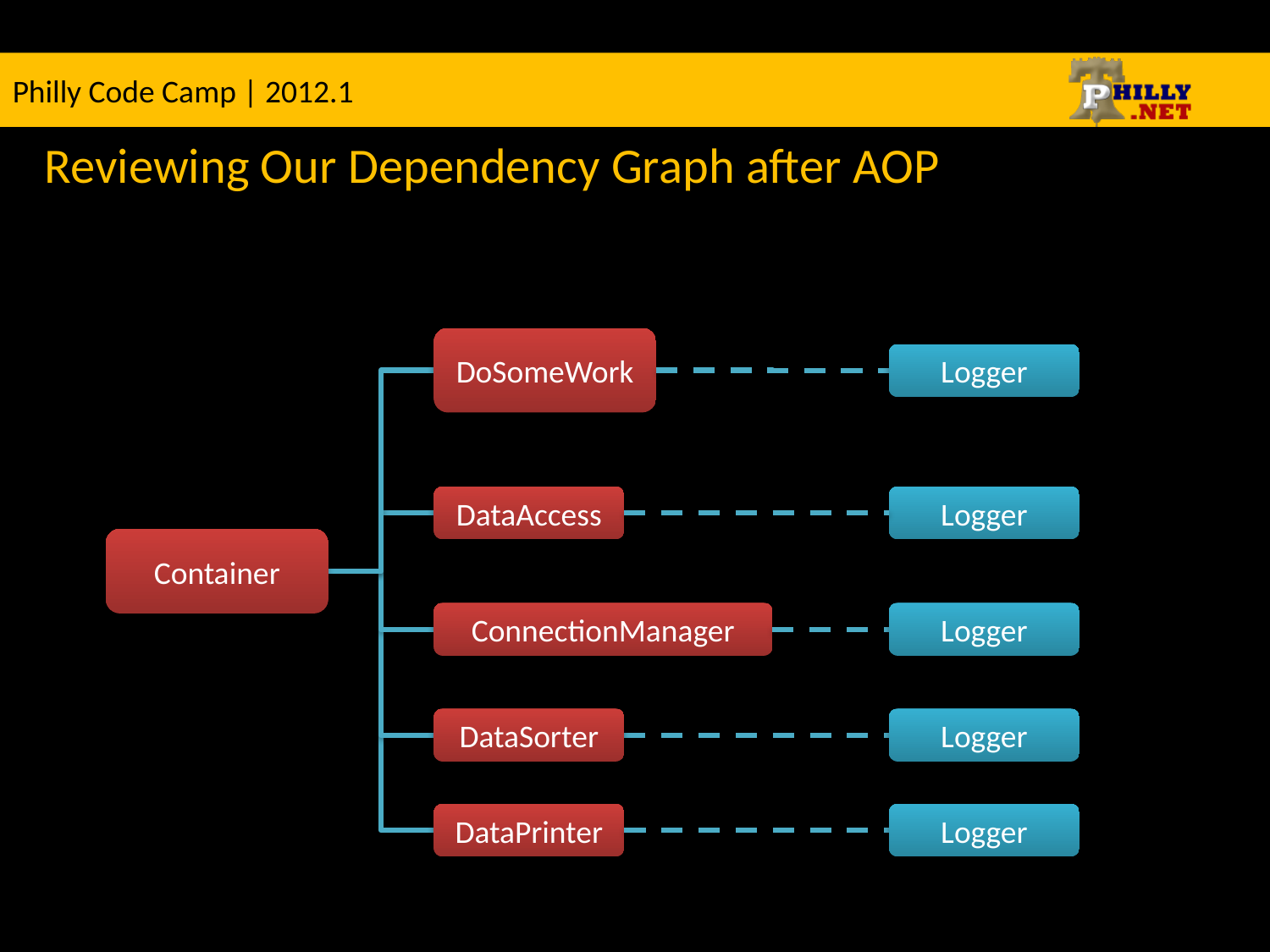

# Reviewing Our Dependency Graph after AOP
DoSomeWork
Logger
DataAccess
Logger
Container
ConnectionManager
Logger
DataSorter
Logger
DataPrinter
Logger